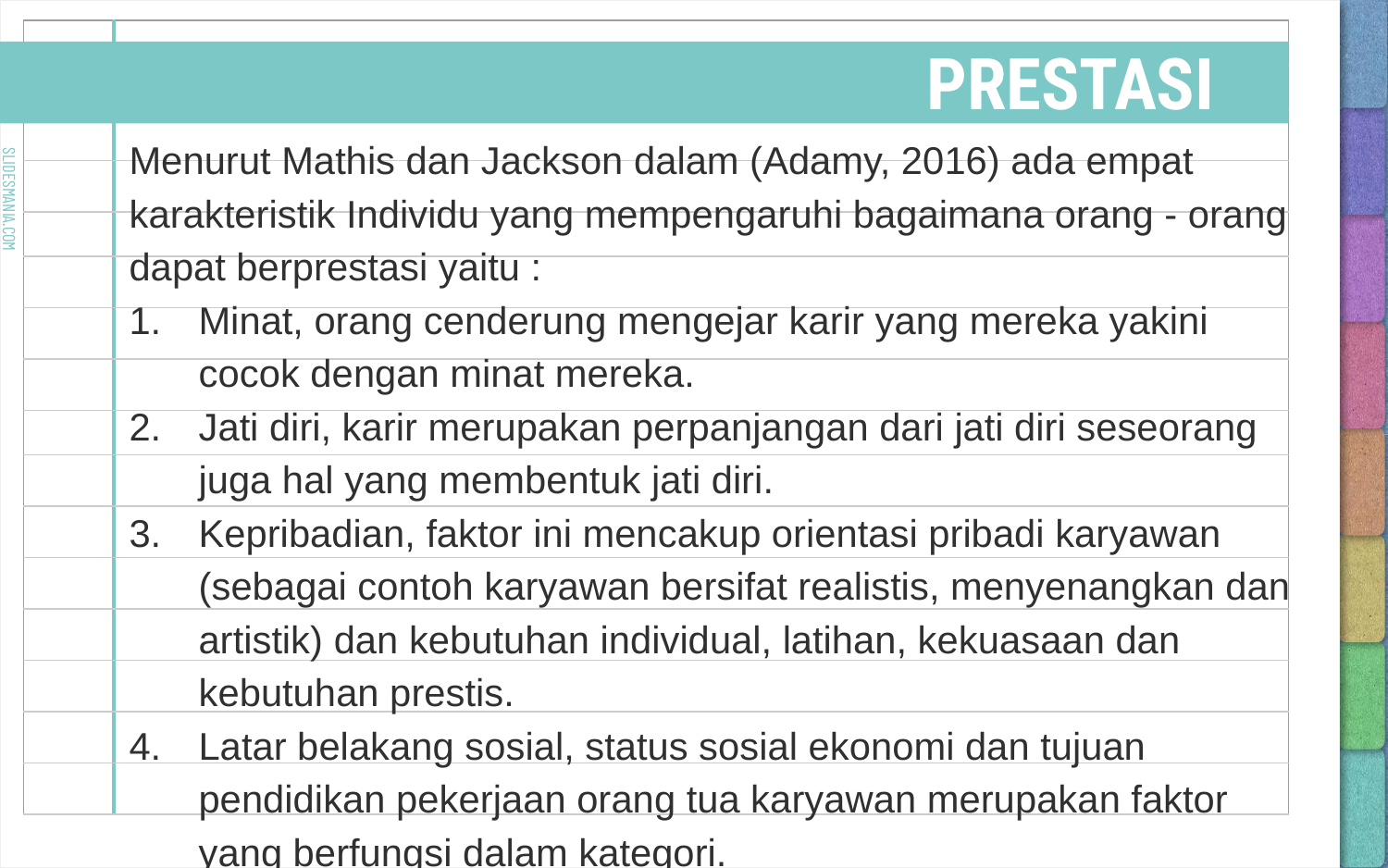

# PRESTASI
Menurut Mathis dan Jackson dalam (Adamy, 2016) ada empat karakteristik Individu yang mempengaruhi bagaimana orang - orang dapat berprestasi yaitu :
Minat, orang cenderung mengejar karir yang mereka yakini cocok dengan minat mereka.
Jati diri, karir merupakan perpanjangan dari jati diri seseorang juga hal yang membentuk jati diri.
Kepribadian, faktor ini mencakup orientasi pribadi karyawan (sebagai contoh karyawan bersifat realistis, menyenangkan dan artistik) dan kebutuhan individual, latihan, kekuasaan dan kebutuhan prestis.
Latar belakang sosial, status sosial ekonomi dan tujuan pendidikan pekerjaan orang tua karyawan merupakan faktor yang berfungsi dalam kategori.